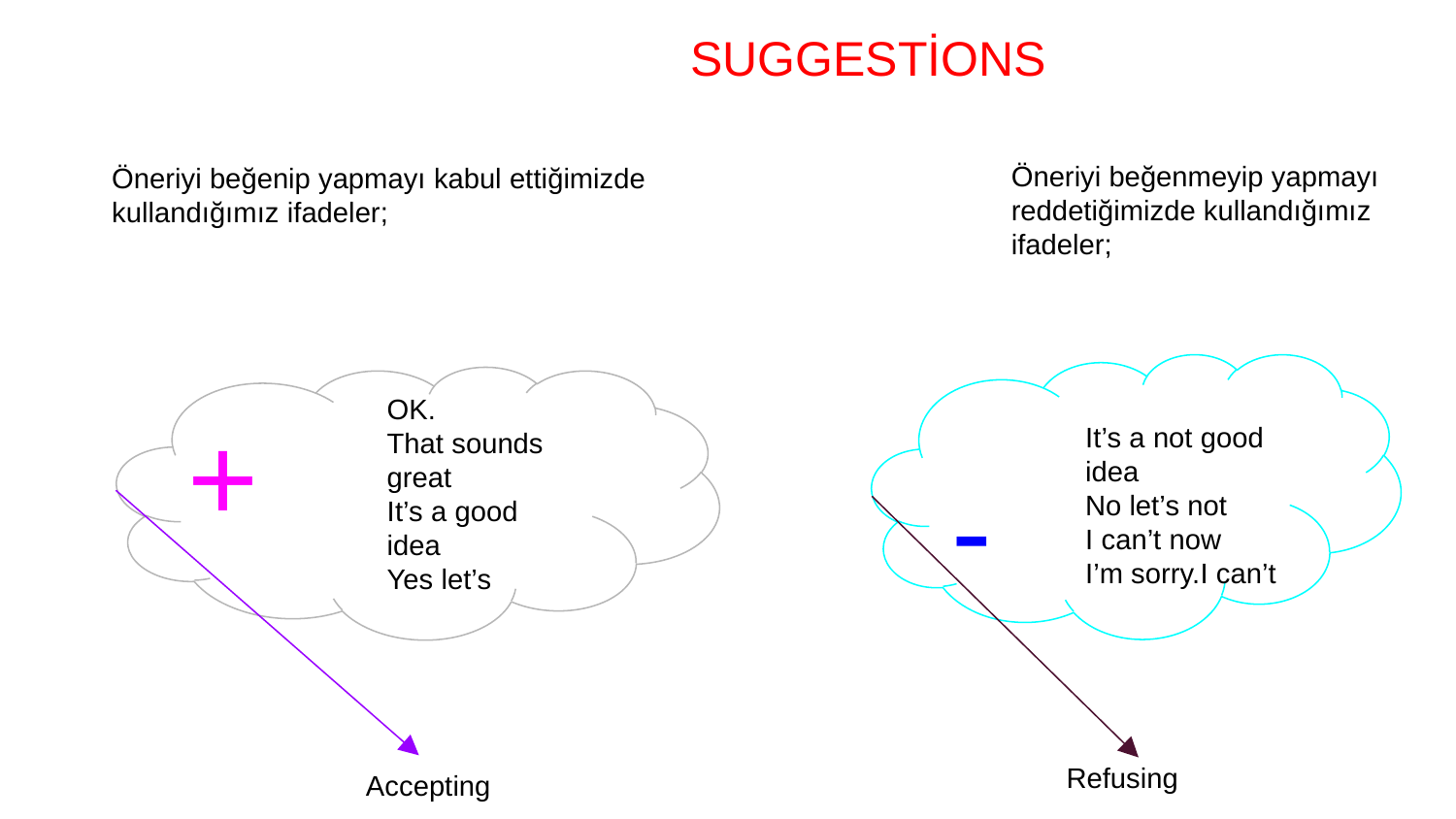

SUGGESTİONS

Öneriyi beğenmeyip yapmayı reddetiğimizde kullandığımız ifadeler;
Öneriyi beğenip yapmayı kabul ettiğimizde kullandığımız ifadeler;

OK.
That sounds great
It’s a good idea
Yes let’s
+
It’s a not good idea
No let’s not
I can’t now
I’m sorry.I can’t

-

Refusing
Accepting